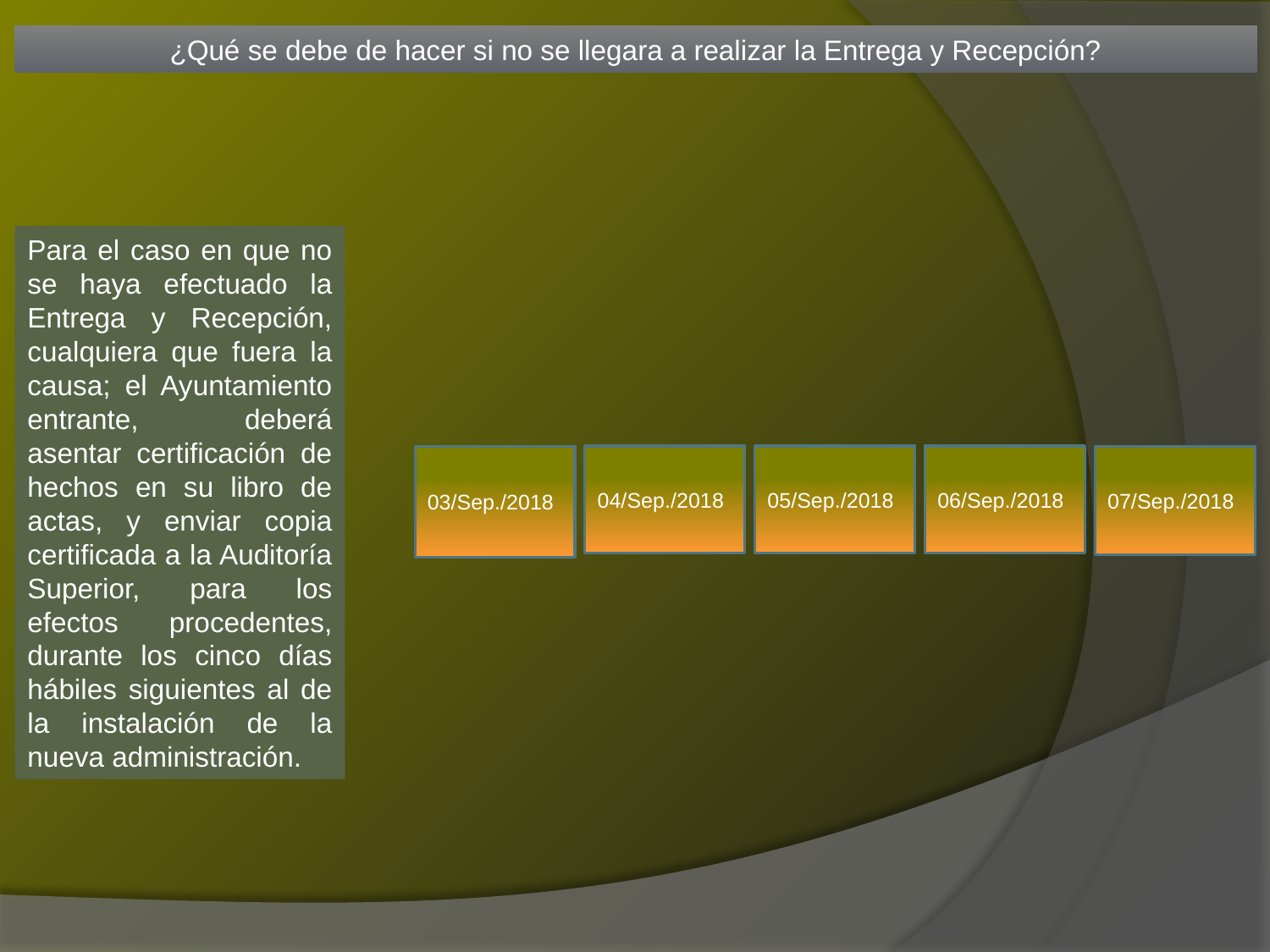

¿Qué se debe de hacer si no se llegara a realizar la Entrega y Recepción?
Para el caso en que no se haya efectuado la Entrega y Recepción, cualquiera que fuera la causa; el Ayuntamiento entrante, deberá asentar certificación de hechos en su libro de actas, y enviar copia certificada a la Auditoría Superior, para los efectos procedentes, durante los cinco días hábiles siguientes al de la instalación de la nueva administración.
03/Sep./2018
04/Sep./2018
05/Sep./2018
06/Sep./2018
07/Sep./2018